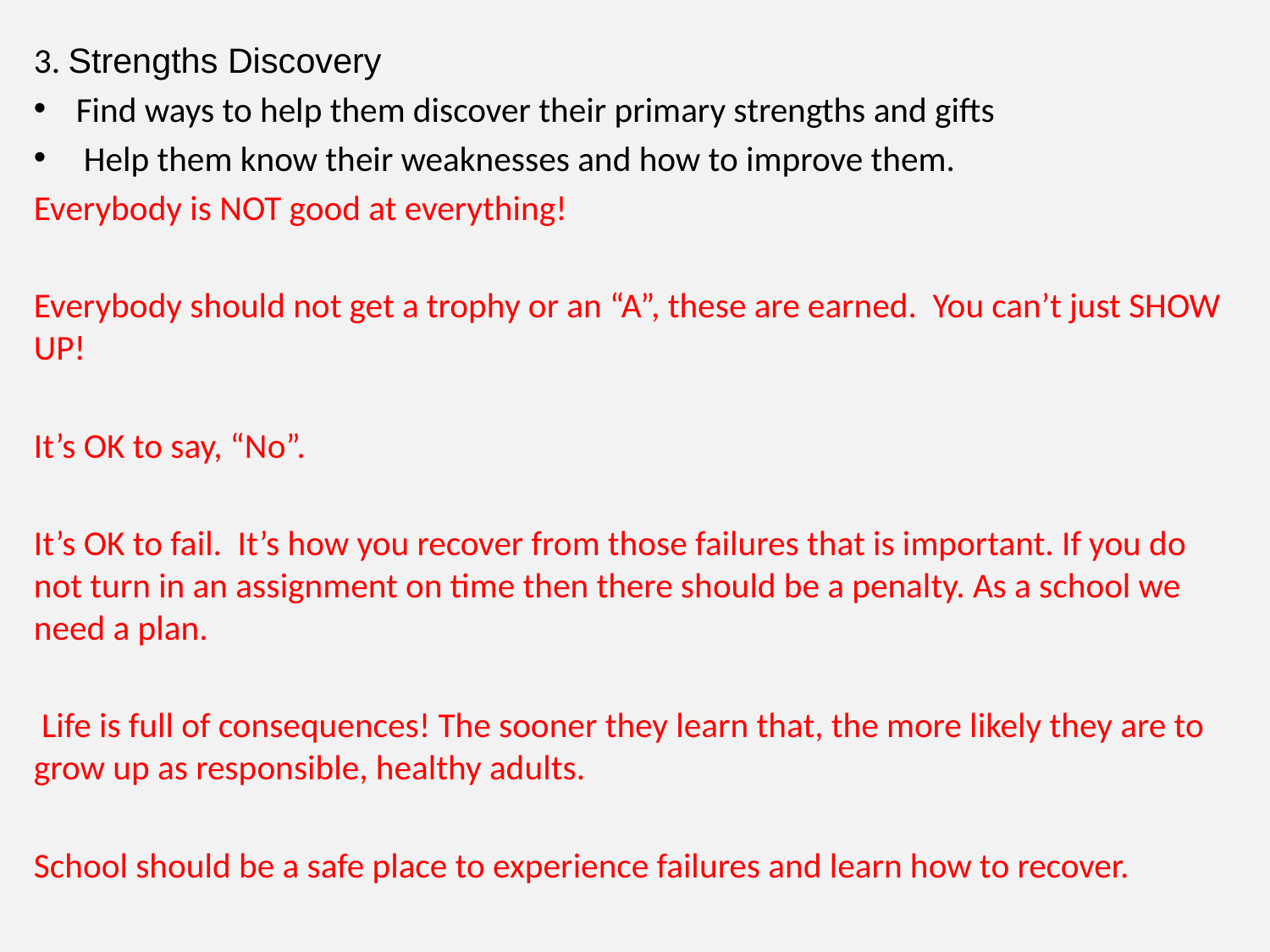

3. Strengths Discovery
Find ways to help them discover their primary strengths and gifts
 Help them know their weaknesses and how to improve them.
Everybody is NOT good at everything!

Everybody should not get a trophy or an “A”, these are earned.  You can’t just SHOW UP!

It’s OK to say, “No”.

It’s OK to fail.  It’s how you recover from those failures that is important. If you do not turn in an assignment on time then there should be a penalty. As a school we need a plan.

 Life is full of consequences! The sooner they learn that, the more likely they are to grow up as responsible, healthy adults.

School should be a safe place to experience failures and learn how to recover.